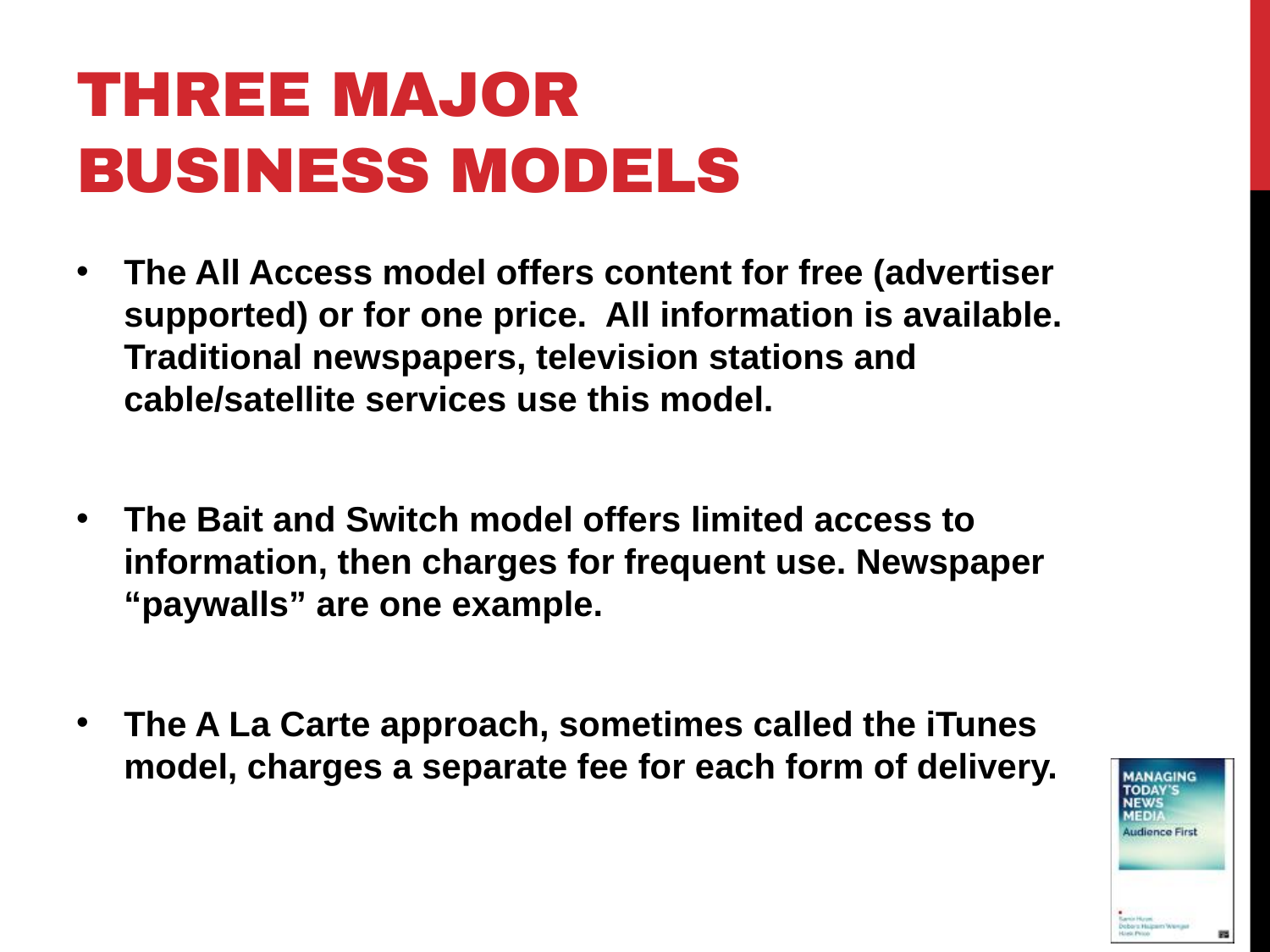

# Three major business models
The All Access model offers content for free (advertiser supported) or for one price.  All information is available.  Traditional newspapers, television stations and cable/satellite services use this model.

The Bait and Switch model offers limited access to information, then charges for frequent use. Newspaper “paywalls” are one example.

The A La Carte approach, sometimes called the iTunes model, charges a separate fee for each form of delivery.